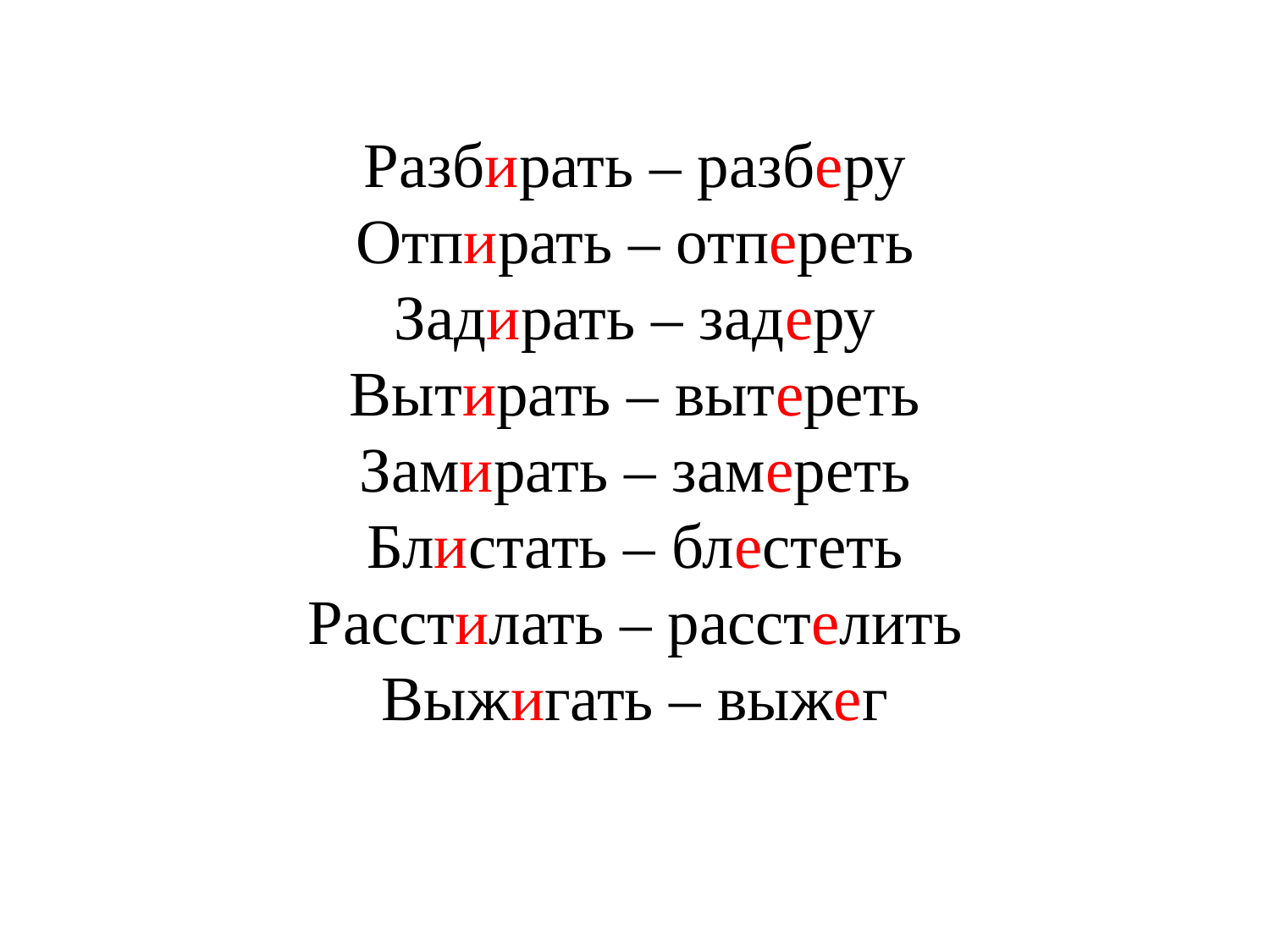

# Разбирать – разберу Отпирать – отпереть Задирать – задеру Вытирать – вытереть Замирать – замереть Блистать – блестеть Расстилать – расстелить Выжигать – выжег